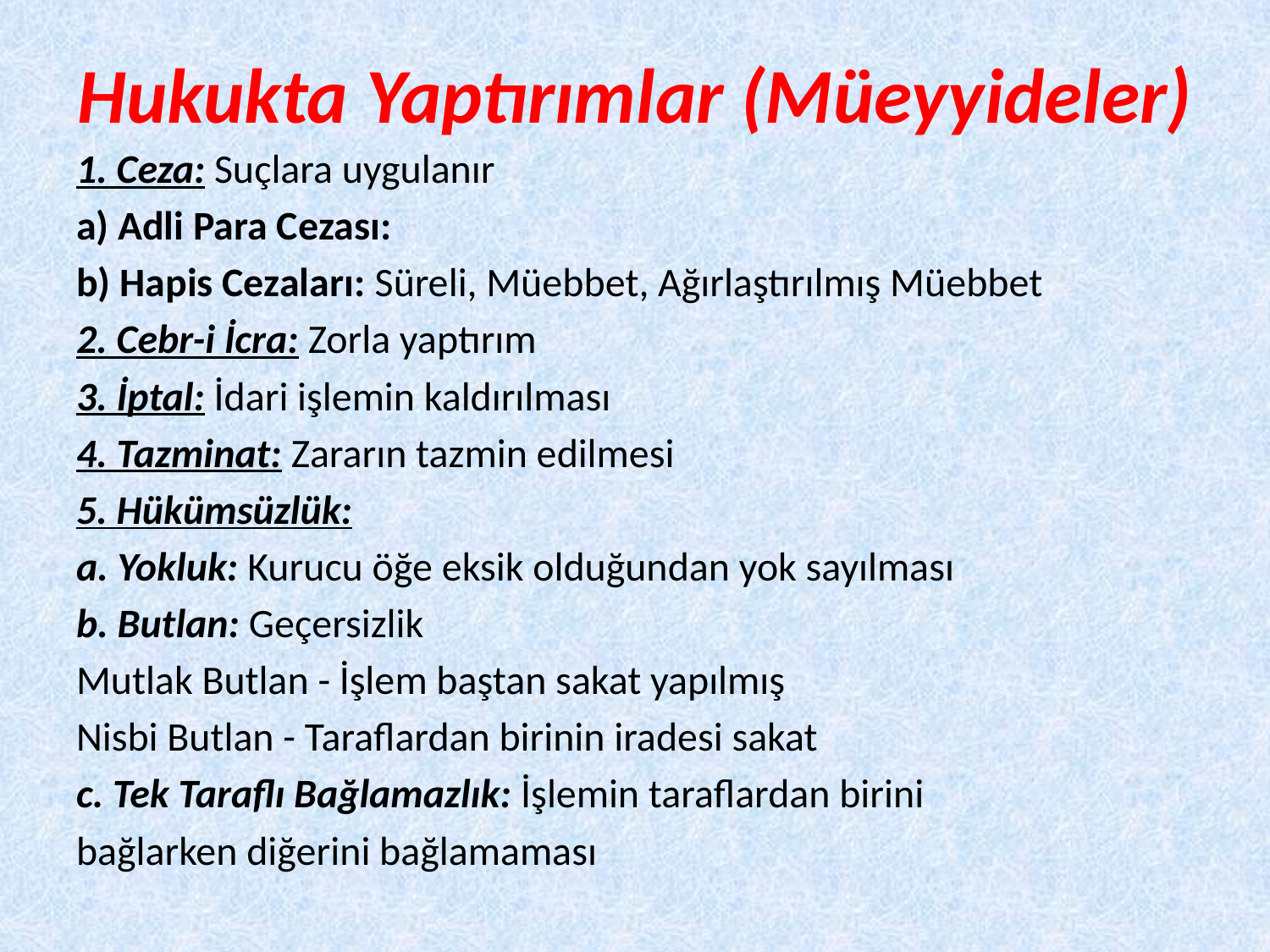

# Hukukta Yaptırımlar (Müeyyideler)
1. Ceza: Suçlara uygulanır
a) Adli Para Cezası:
b) Hapis Cezaları: Süreli, Müebbet, Ağırlaştırılmış Müebbet
2. Cebr-i İcra: Zorla yaptırım
3. İptal: İdari işlemin kaldırılması
4. Tazminat: Zararın tazmin edilmesi
5. Hükümsüzlük:
a. Yokluk: Kurucu öğe eksik olduğundan yok sayılması
b. Butlan: Geçersizlik
Mutlak Butlan - İşlem baştan sakat yapılmış
Nisbi Butlan - Taraflardan birinin iradesi sakat
c. Tek Taraflı Bağlamazlık: İşlemin taraflardan birini
bağlarken diğerini bağlamaması